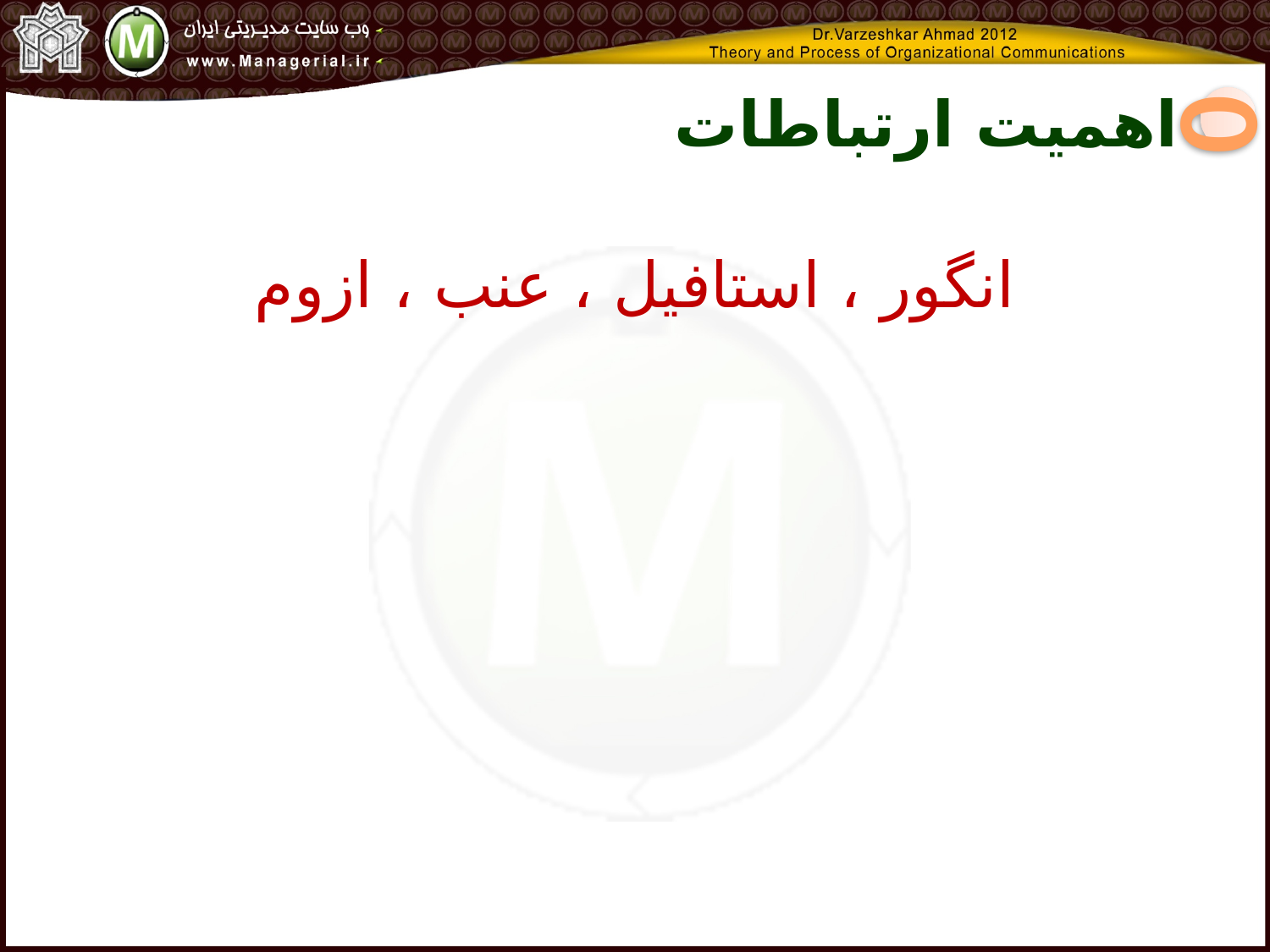

اهمیت ارتباطات
0

انگور ، استافیل ، عنب ، ازوم